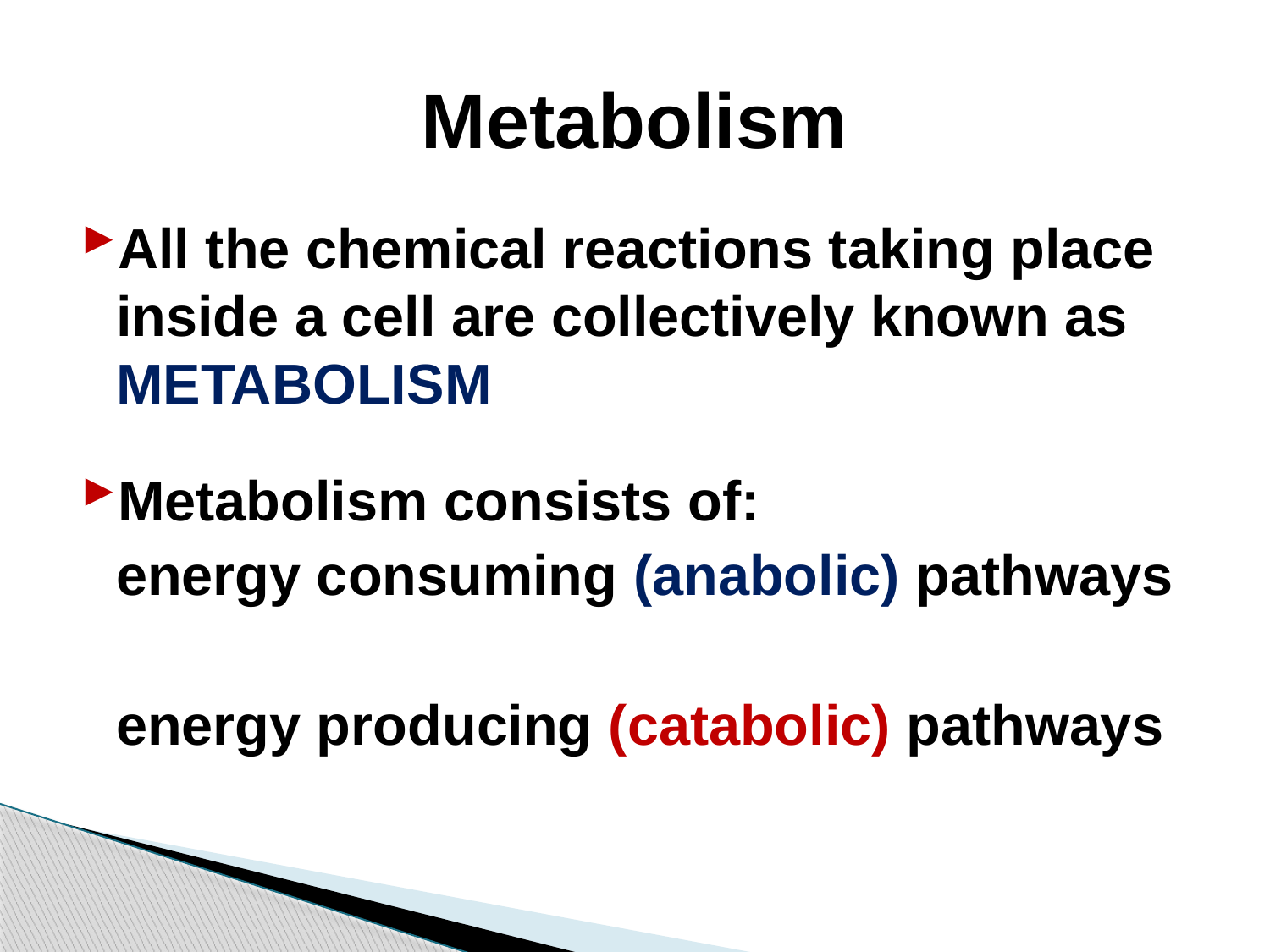

# Metabolism
All the chemical reactions taking place inside a cell are collectively known as METABOLISM
Metabolism consists of:
	energy consuming (anabolic) pathways

	energy producing (catabolic) pathways